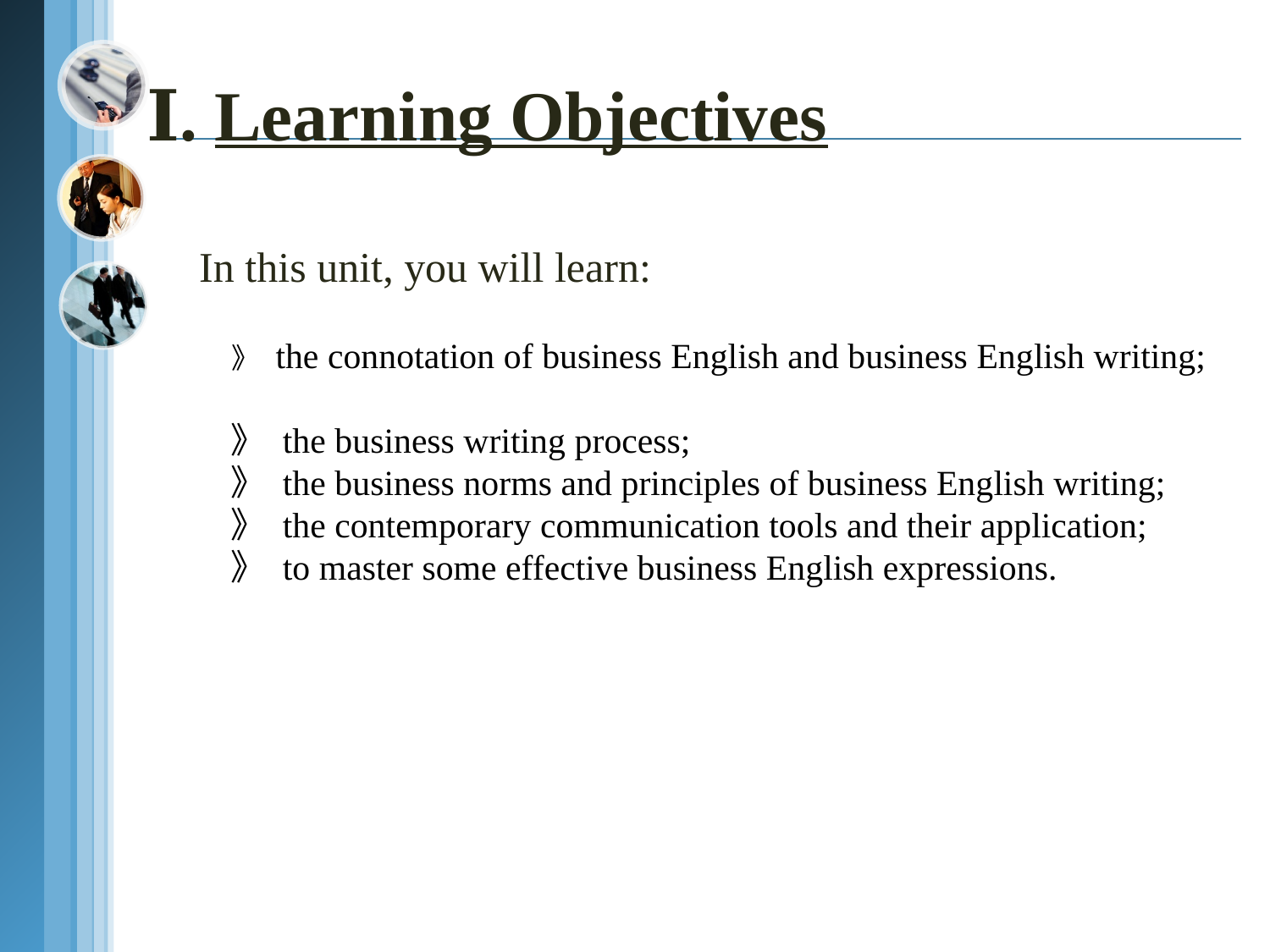

Ⅰ. Learning Objectives
In this unit, you will learn:

    》 the connotation of business English and business English writing;
   》 the business writing process;
   》 the business norms and principles of business English writing;
   》 the contemporary communication tools and their application;
   》 to master some effective business English expressions.